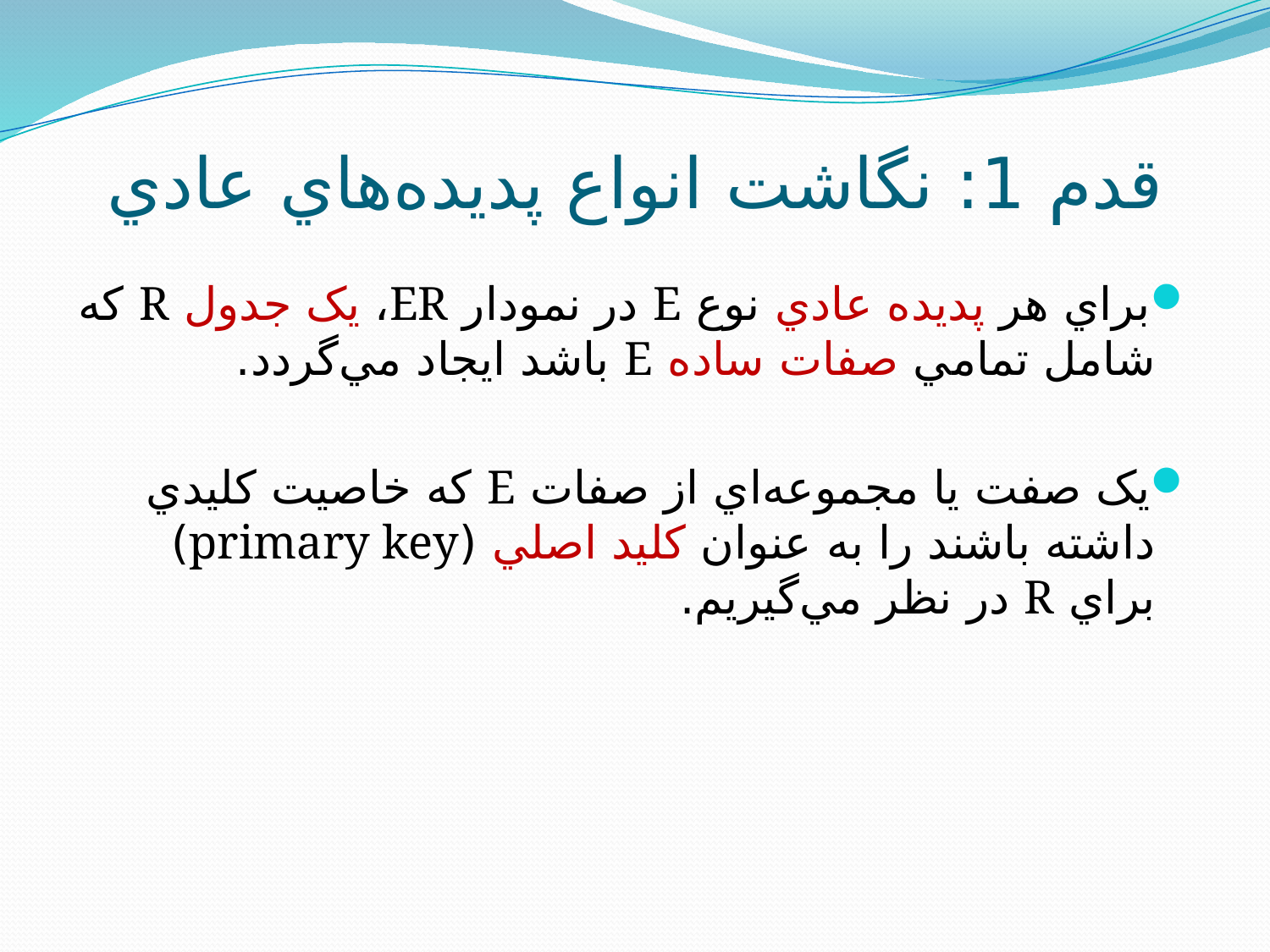

# قدم 1: نگاشت انواع پديده‌هاي عادي
براي هر پديده عادي نوع E در نمودار ER، يک جدول R که شامل تمامي صفات ساده E باشد ايجاد مي‌گردد.

يک صفت يا مجموعه‌اي از صفات E که خاصيت کليدي داشته باشند را به عنوان کليد اصلي (primary key) براي R در نظر مي‌گيريم.